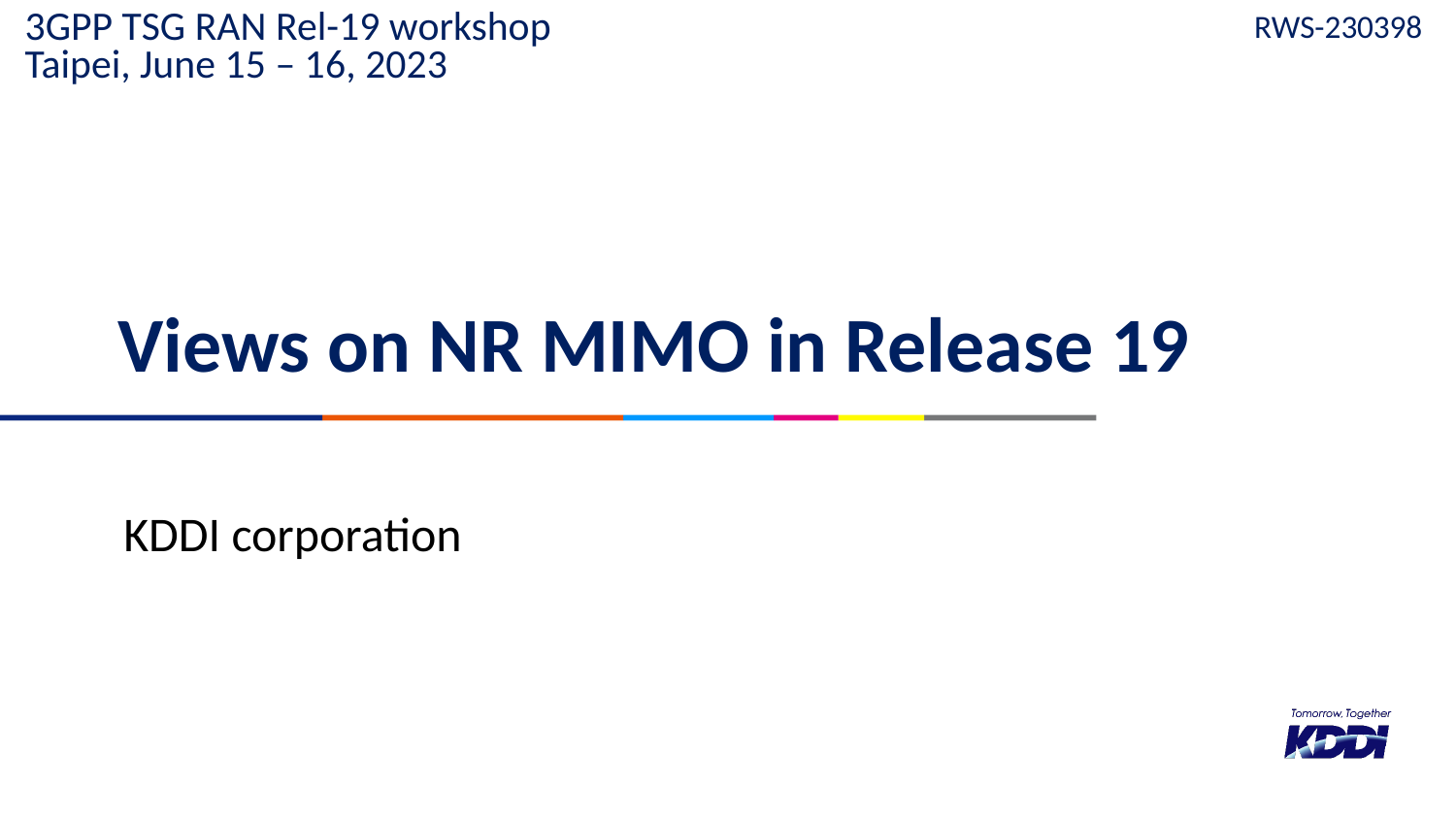

RWS-230398
3GPP TSG RAN Rel-19 workshop
Taipei, June 15 – 16, 2023
# Views on NR MIMO in Release 19
KDDI corporation